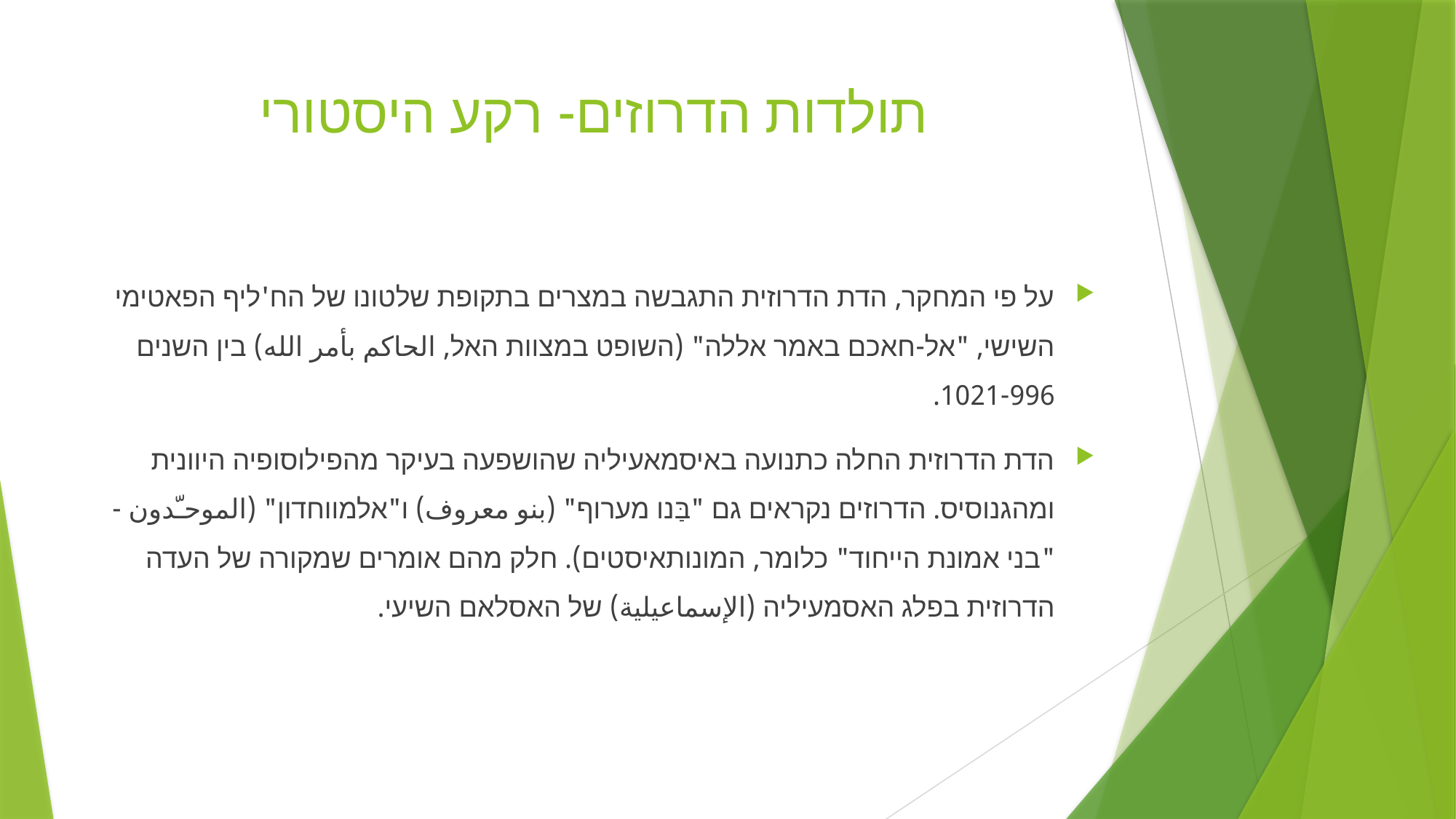

# תולדות הדרוזים- רקע היסטורי
על פי המחקר, הדת הדרוזית התגבשה במצרים בתקופת שלטונו של הח'ליף הפאטימי השישי, "אל-חאכם באמר אללה" (השופט במצוות האל, الحاكم بأمر الله) בין השנים 1021-996.
הדת הדרוזית החלה כתנועה באיסמאעיליה שהושפעה בעיקר מהפילוסופיה היוונית ומהגנוסיס. הדרוזים נקראים גם "בַּנו מערוף" (بنو معروف) ו"אלמווחדון" (الموحـّدون - "בני אמונת הייחוד" כלומר, המונותאיסטים). חלק מהם אומרים שמקורה של העדה הדרוזית בפלג האסמעיליה (الإسماعيلية) של האסלאם השיעי.